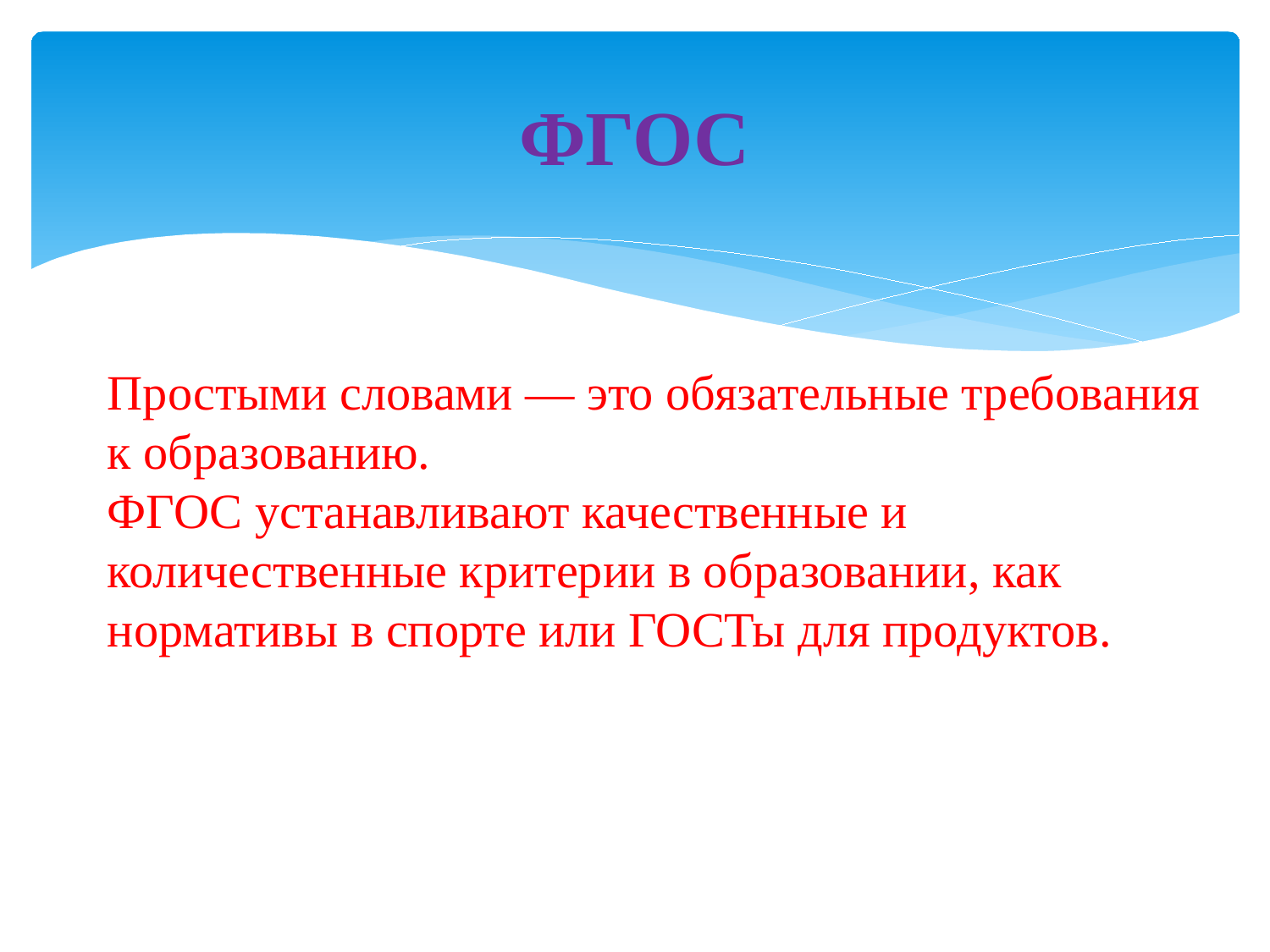

# ФГОС
Простыми словами — это обязательные требования к образованию.
ФГОС устанавливают качественные и количественные критерии в образовании, как нормативы в спорте или ГОСТы для продуктов.